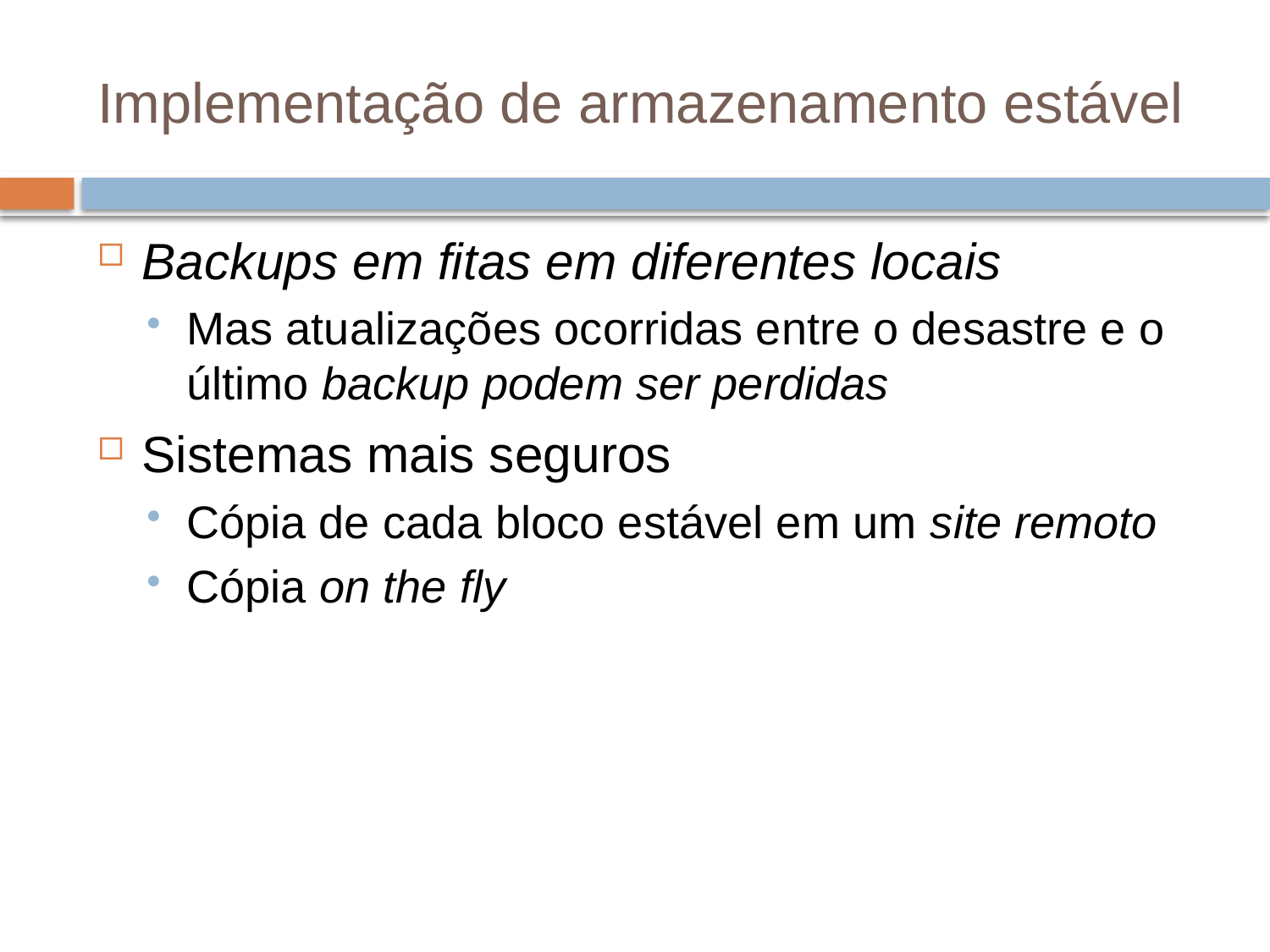

# Implementação de armazenamento estável
Backups em fitas em diferentes locais
Mas atualizações ocorridas entre o desastre e o último backup podem ser perdidas
Sistemas mais seguros
Cópia de cada bloco estável em um site remoto
Cópia on the fly